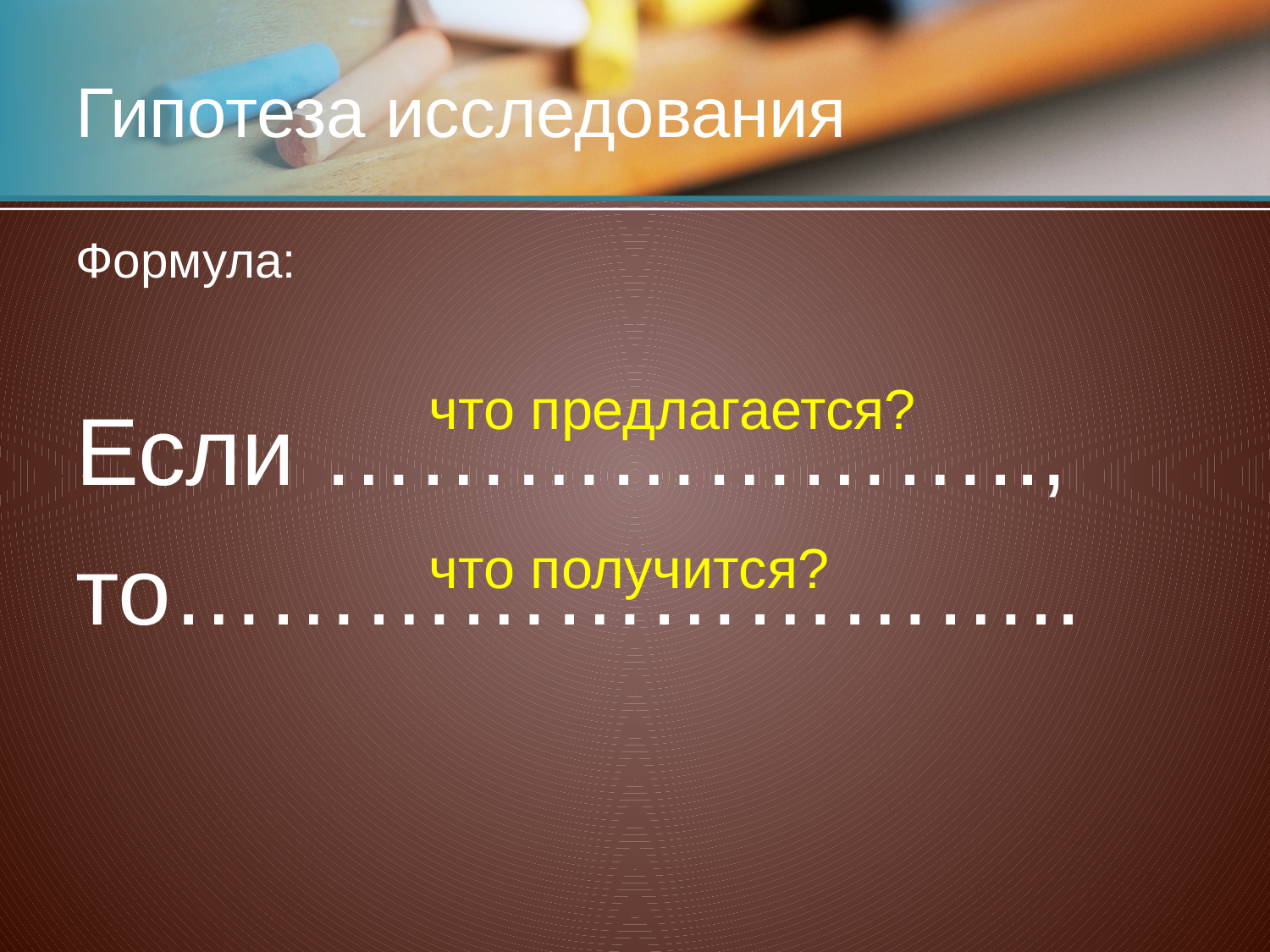

# Гипотеза исследования
Формула:

Если …………………..,
то………………………..

что предлагается?
что получится?